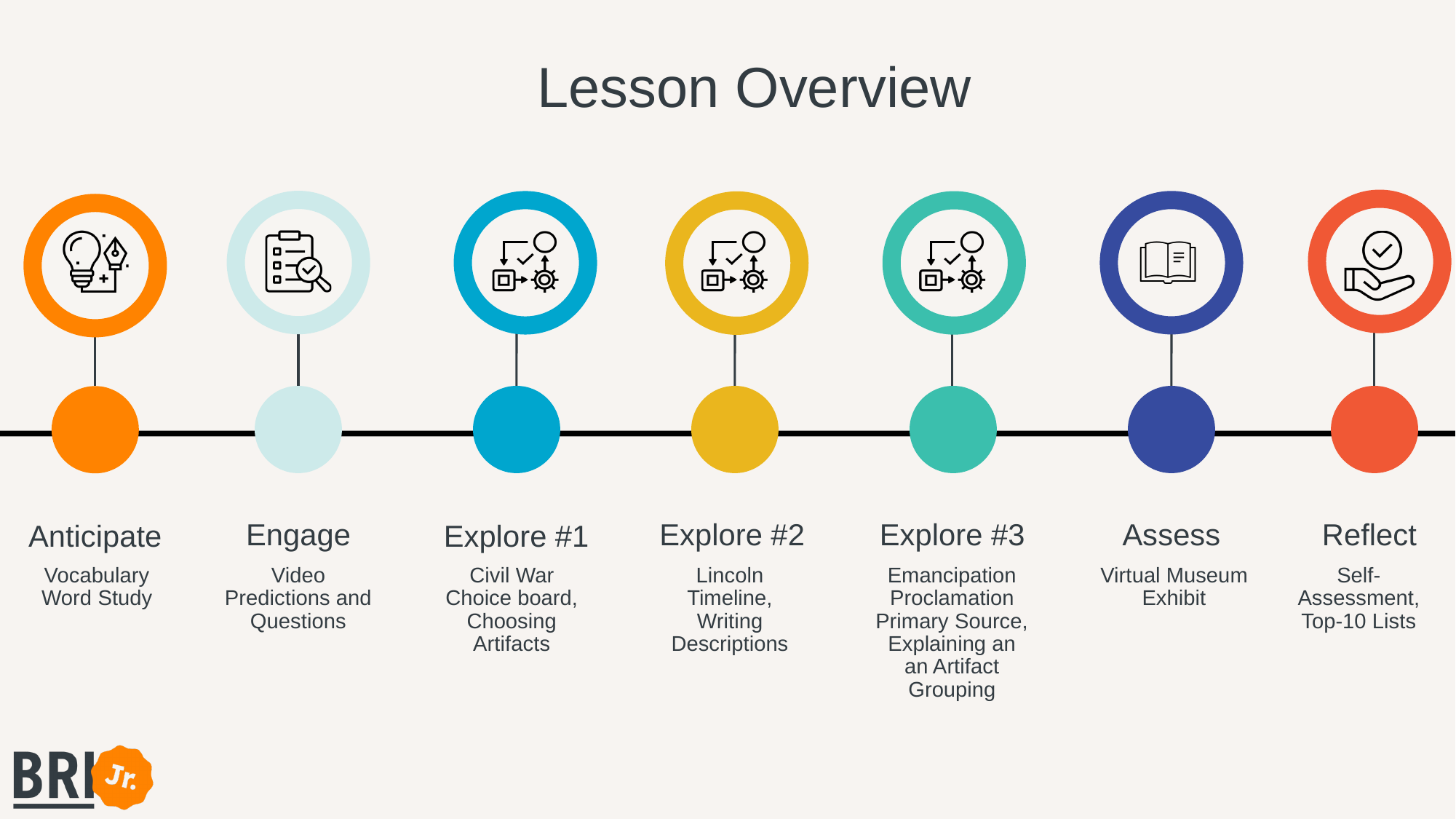

Vocabulary Word Study
Video Predictions and Questions
Civil War Choice board, Choosing Artifacts
Lincoln Timeline, Writing Descriptions
Emancipation Proclamation Primary Source, Explaining an an Artifact Grouping
Virtual Museum Exhibit
Self-Assessment, Top-10 Lists